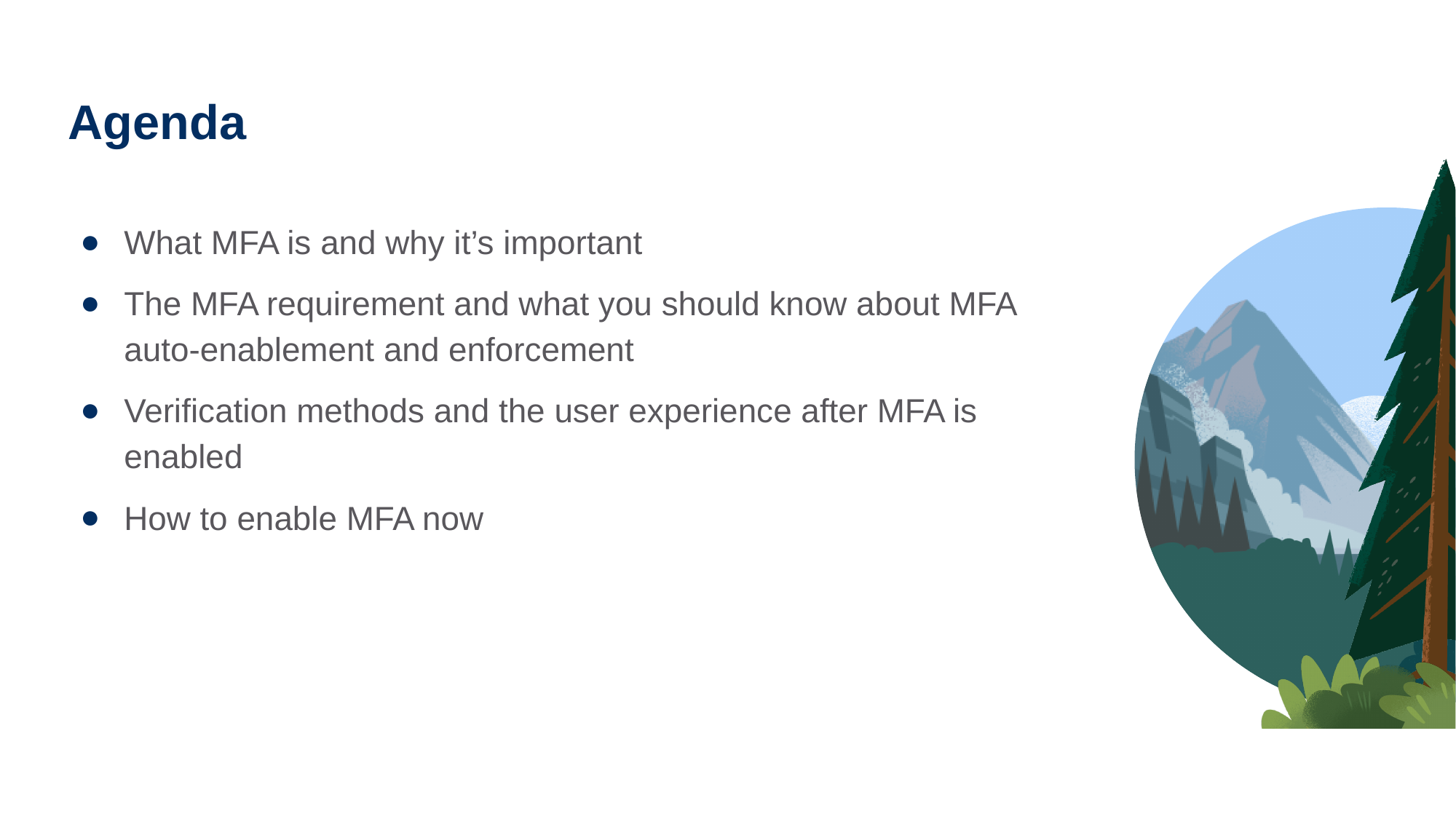

# Agenda
What MFA is and why it’s important
The MFA requirement and what you should know about MFA auto-enablement and enforcement
Verification methods and the user experience after MFA is enabled
How to enable MFA now